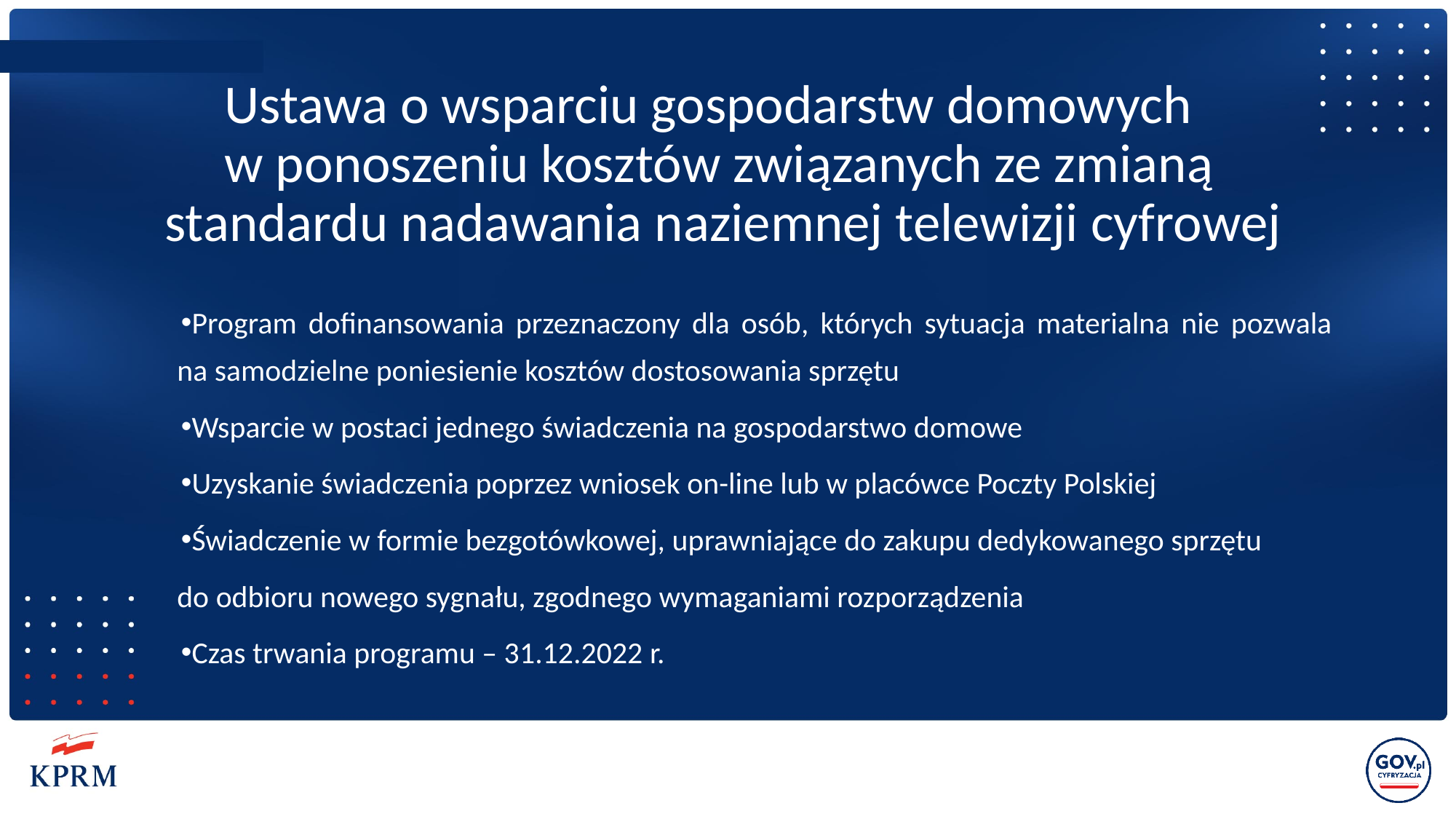

# Ustawa o wsparciu gospodarstw domowych w ponoszeniu kosztów związanych ze zmianą standardu nadawania naziemnej telewizji cyfrowej
Program dofinansowania przeznaczony dla osób, których sytuacja materialna nie pozwala
     na samodzielne poniesienie kosztów dostosowania sprzętu
Wsparcie w postaci jednego świadczenia na gospodarstwo domowe
Uzyskanie świadczenia poprzez wniosek on-line lub w placówce Poczty Polskiej
Świadczenie w formie bezgotówkowej, uprawniające do zakupu dedykowanego sprzętu
     do odbioru nowego sygnału, zgodnego wymaganiami rozporządzenia
Czas trwania programu – 31.12.2022 r.